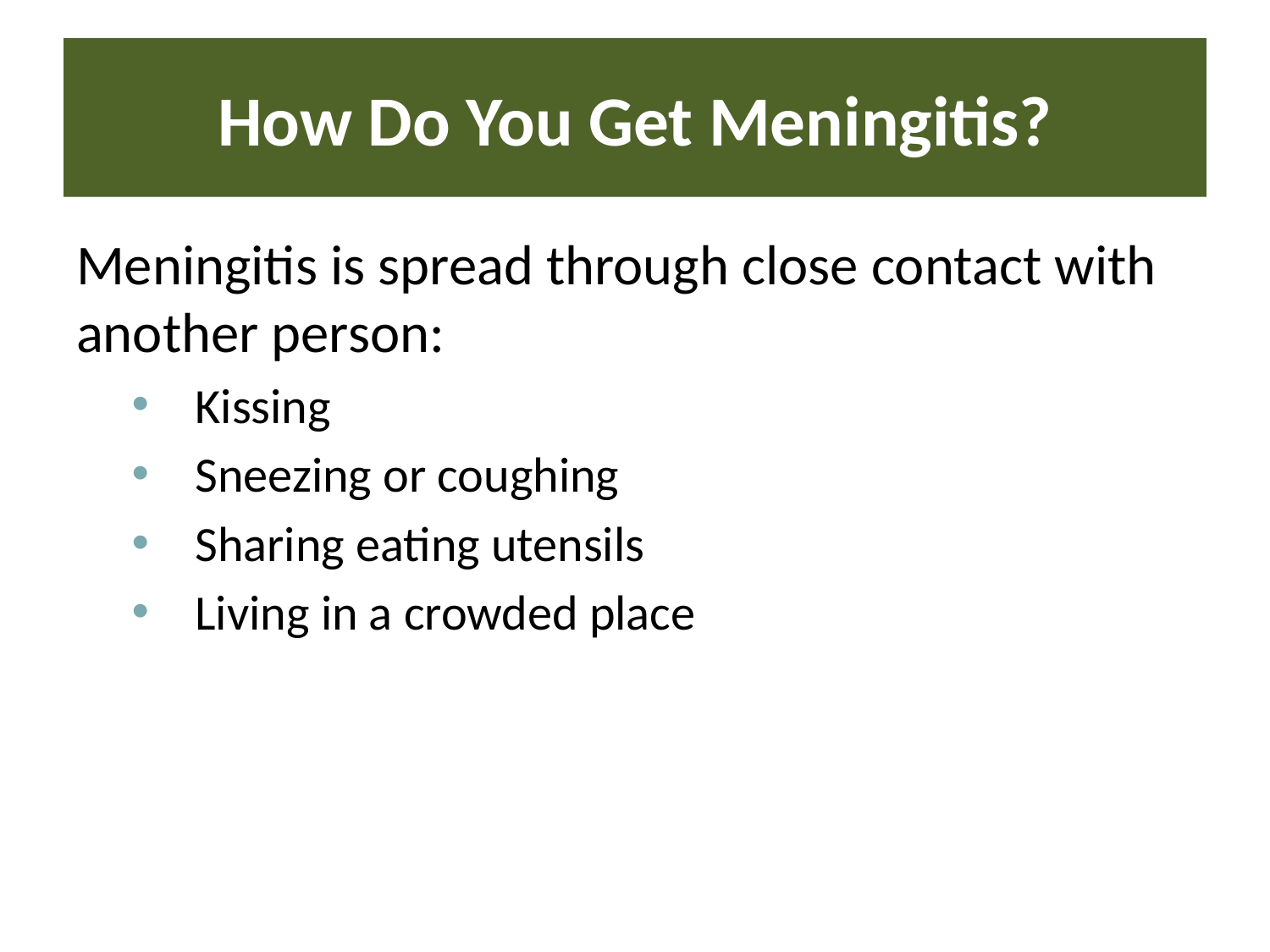

# How Do You Get Meningitis?
Meningitis is spread through close contact with another person:
Kissing
Sneezing or coughing
Sharing eating utensils
Living in a crowded place